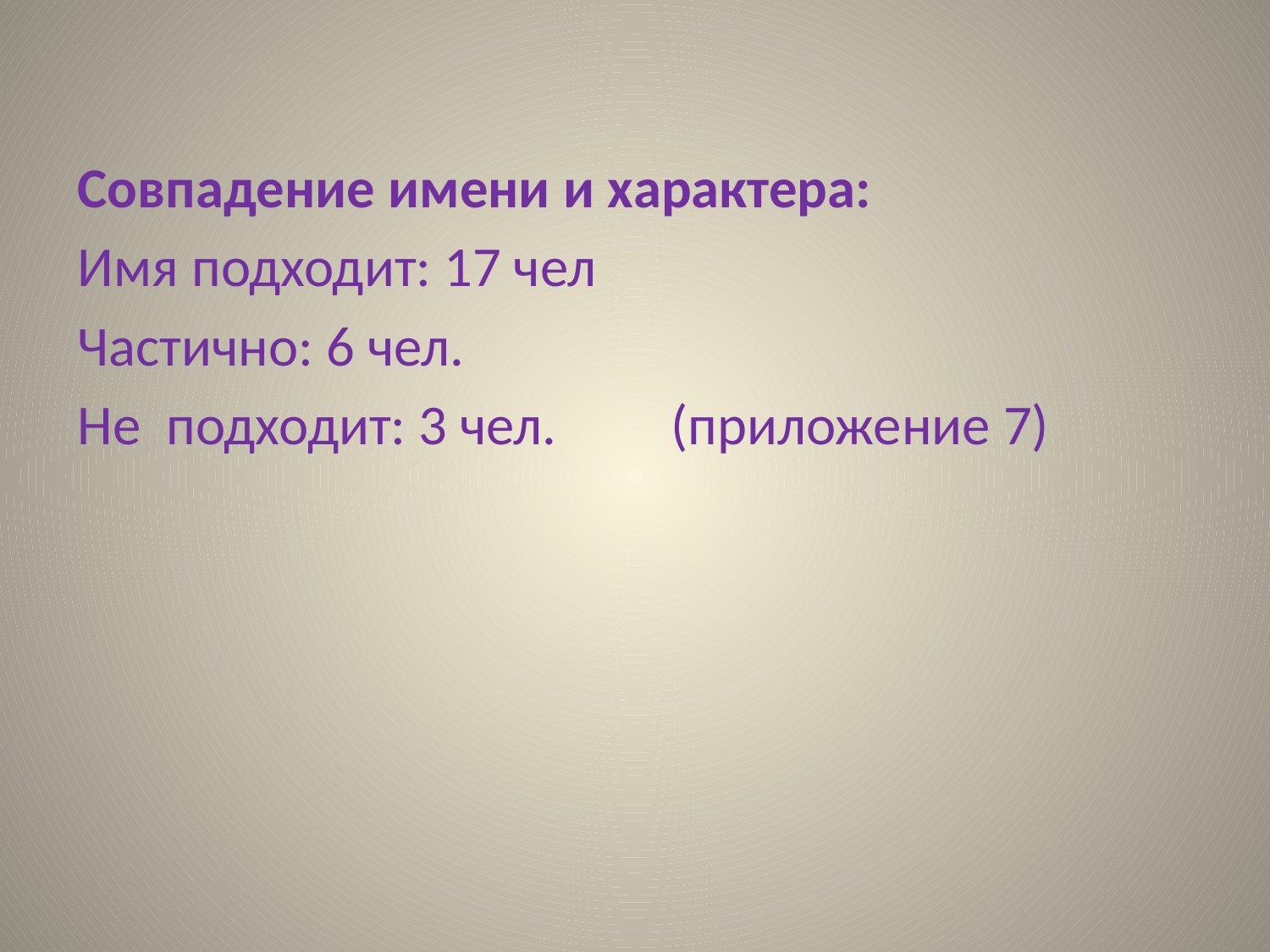

Совпадение имени и характера:
Имя подходит: 17 чел
Частично: 6 чел.
Не  подходит: 3 чел.         (приложение 7)